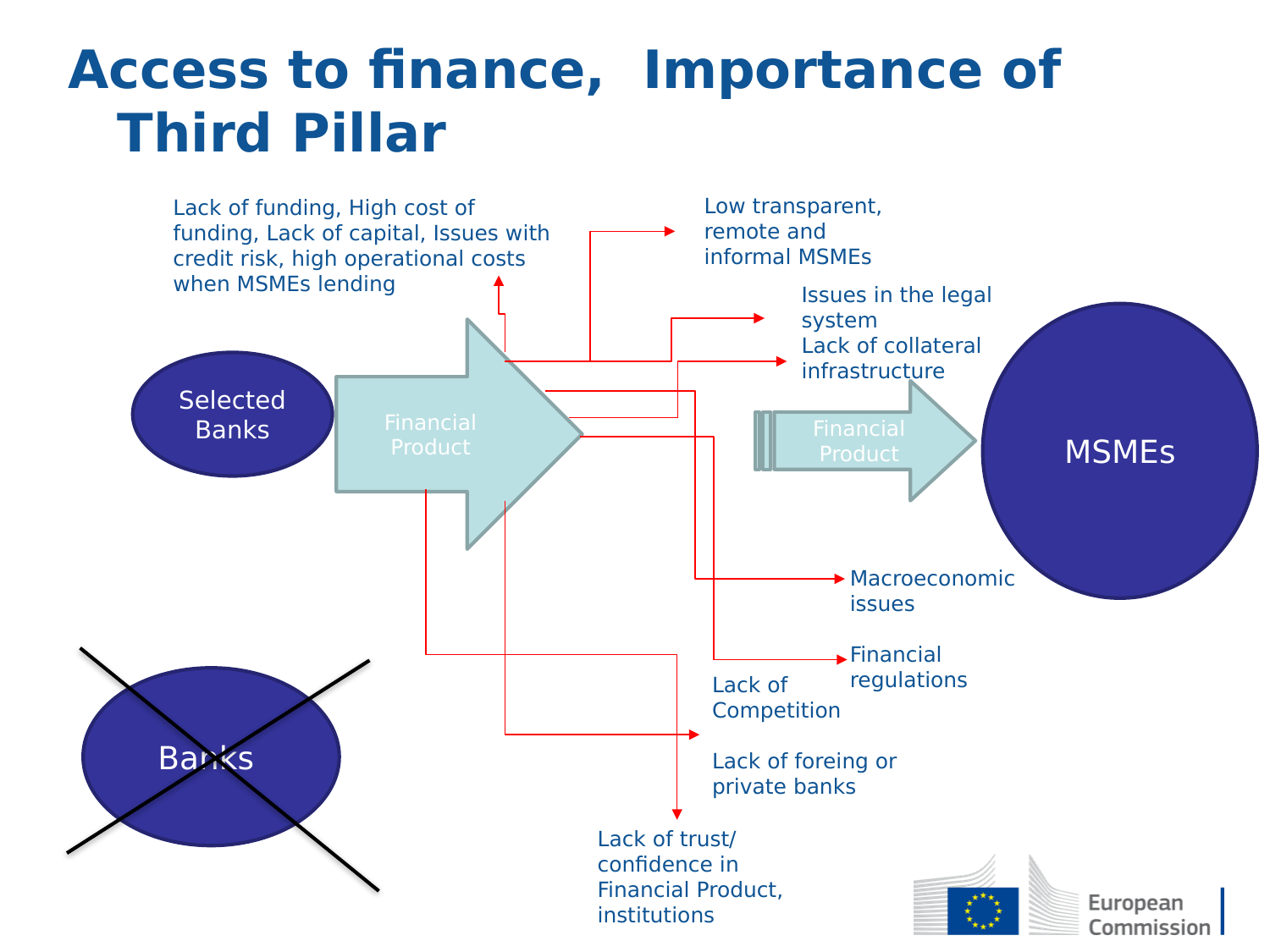

# Access to finance,  Importance of Third Pillar
Low transparent, remote and informal MSMEs
Lack of funding, High cost of funding, Lack of capital, Issues with credit risk, high operational costs when MSMEs lending
Issues in the legal system
Lack of collateral infrastructure
MSMEs

Financial Product
Selected Banks
Financial Product
Macroeconomic issues

Financial regulations
Lack of Competition

Lack of foreing or private banks
Banks
Lack of trust/ confidence in Financial Product, institutions